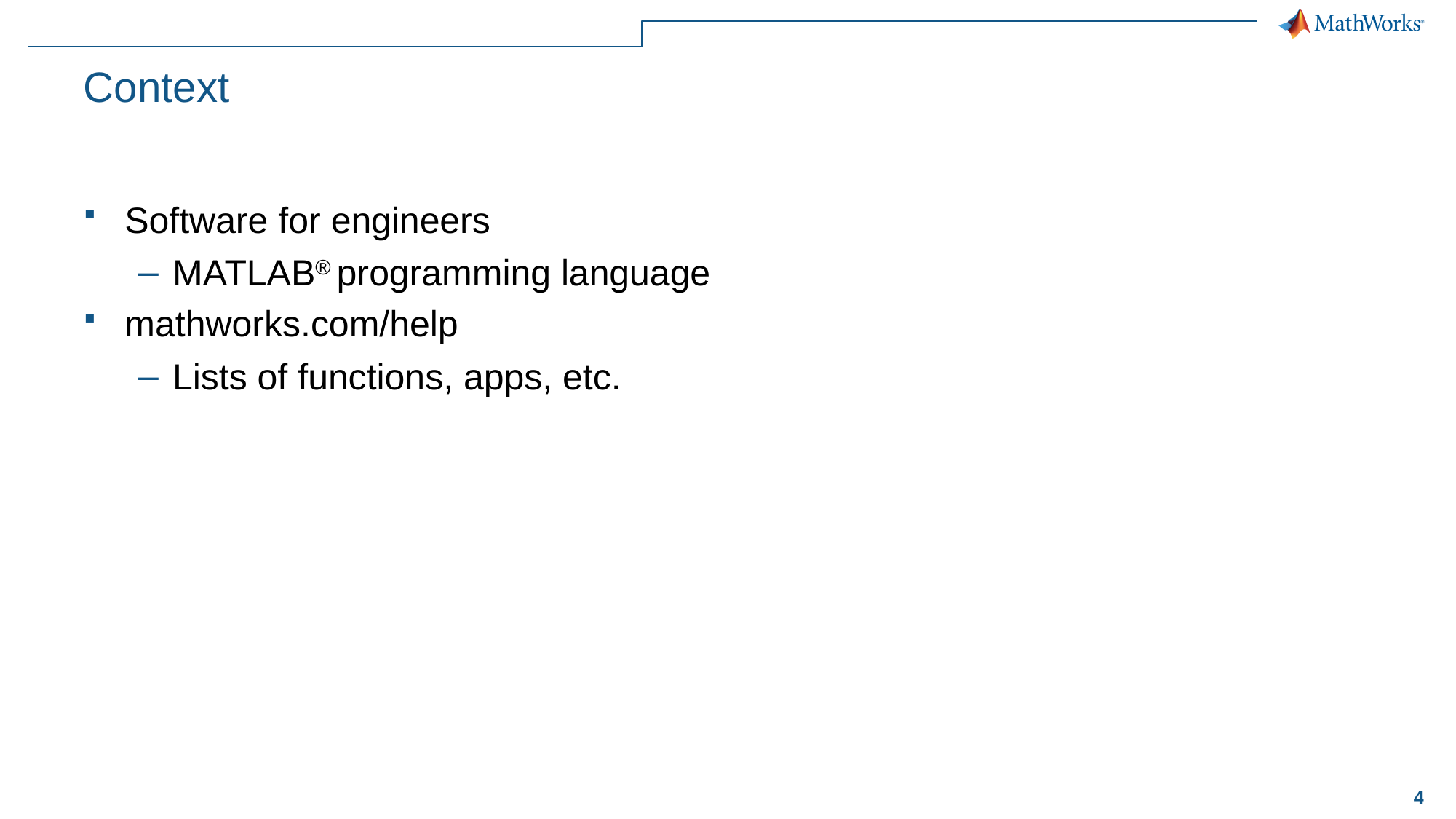

# Context
Software for engineers
MATLAB® programming language
mathworks.com/help
Lists of functions, apps, etc.